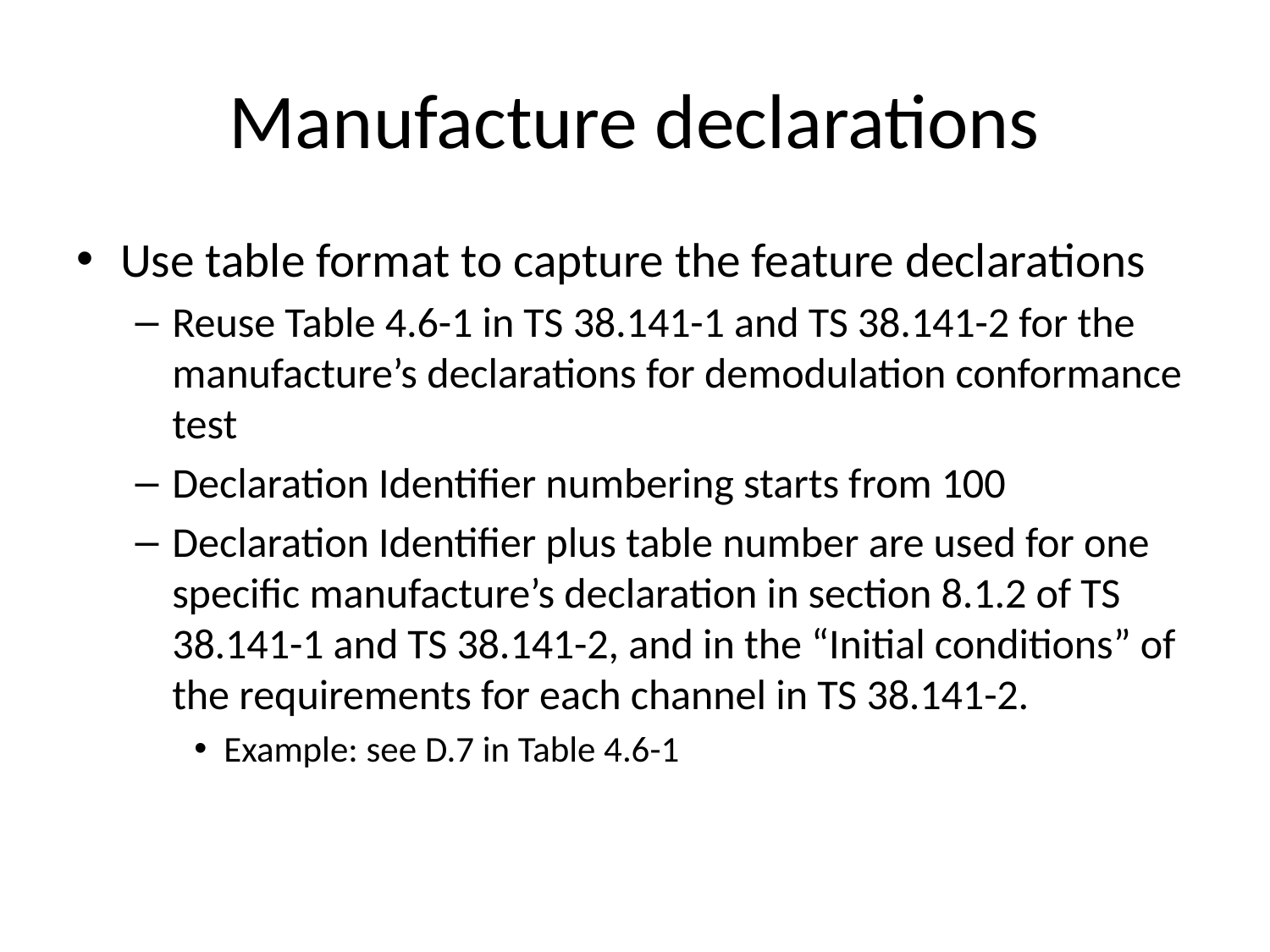

# Manufacture declarations
Use table format to capture the feature declarations
Reuse Table 4.6-1 in TS 38.141-1 and TS 38.141-2 for the manufacture’s declarations for demodulation conformance test
Declaration Identifier numbering starts from 100
Declaration Identifier plus table number are used for one specific manufacture’s declaration in section 8.1.2 of TS 38.141-1 and TS 38.141-2, and in the “Initial conditions” of the requirements for each channel in TS 38.141-2.
Example: see D.7 in Table 4.6-1